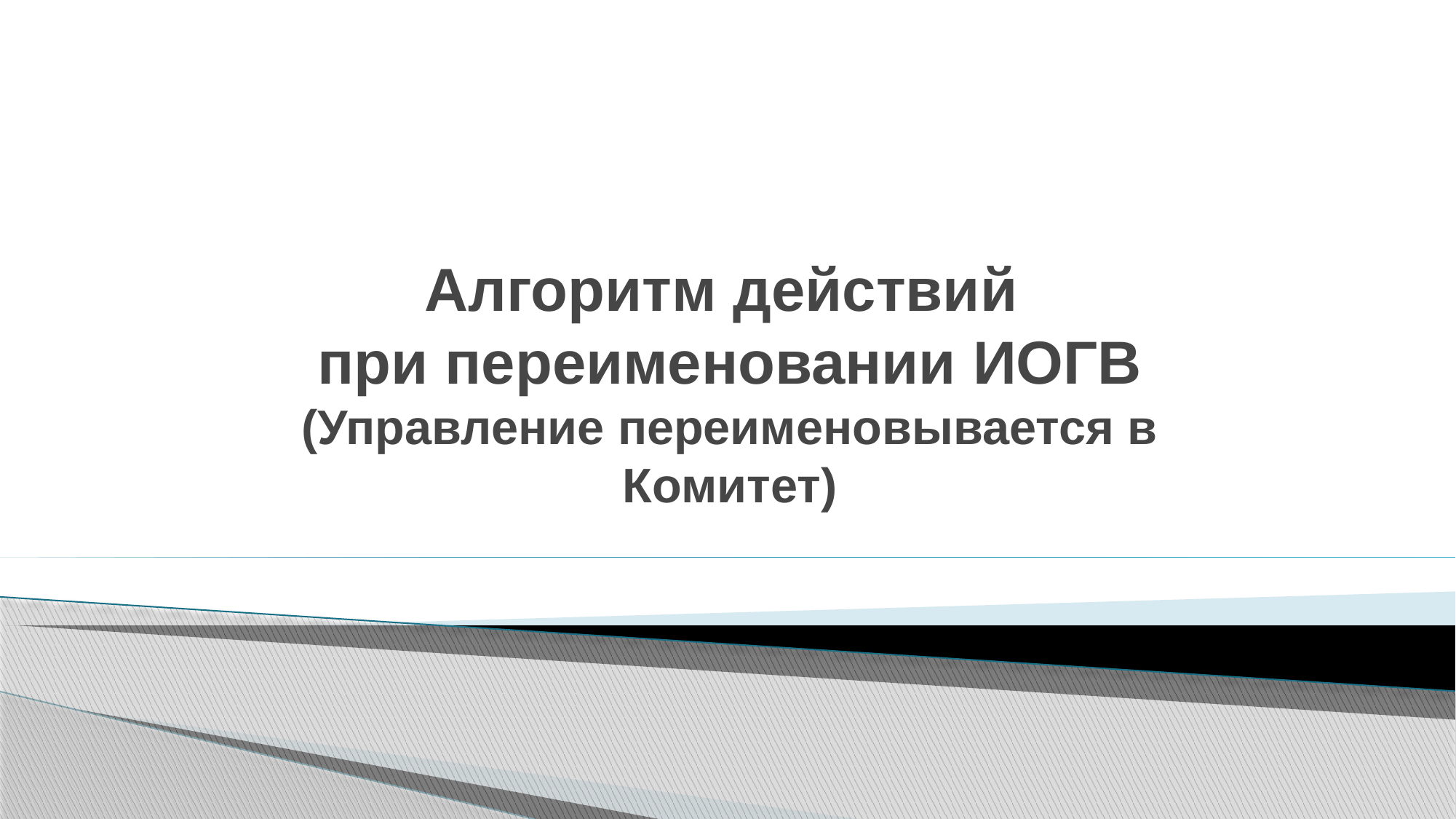

# Алгоритм действий при переименовании ИОГВ (Управление переименовывается в Комитет)